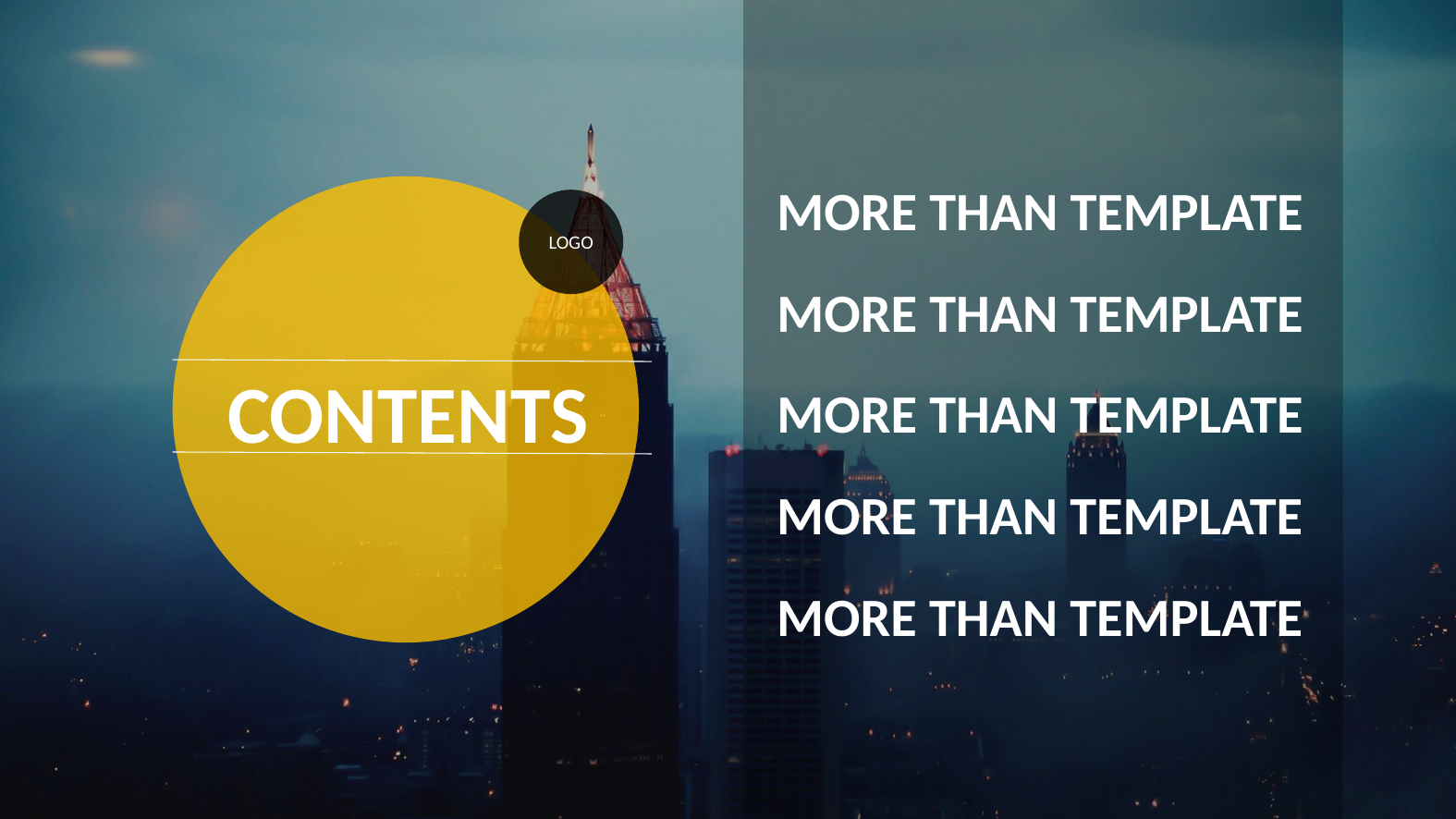

MORE THAN TEMPLATE

CONTENTS
LOGO
MORE THAN TEMPLATE
MORE THAN TEMPLATE
MORE THAN TEMPLATE
MORE THAN TEMPLATE